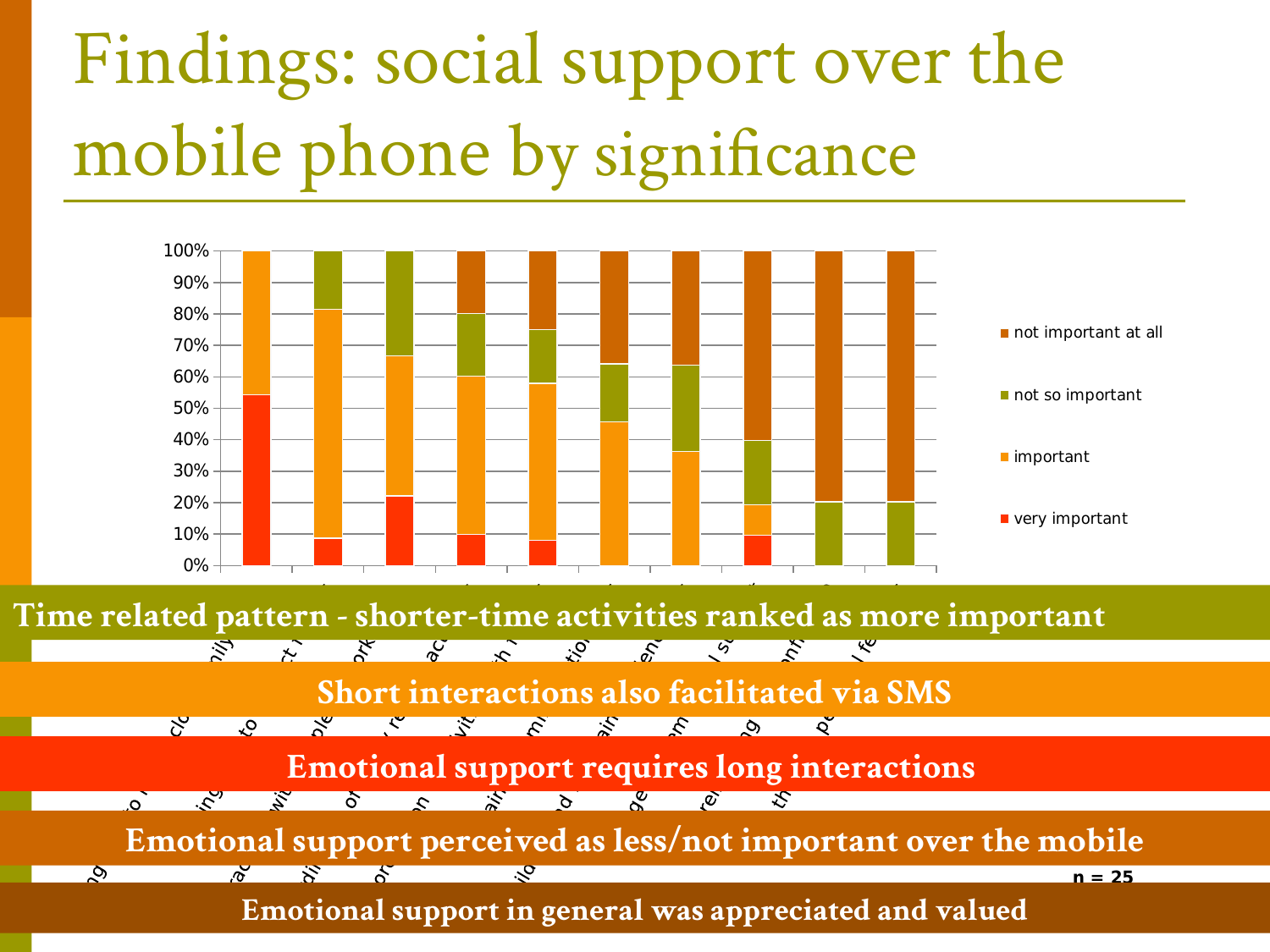

# Findings: social support over the mobile phone by significance

### Chart: n = 25

| Category | very important | important | not so important | not important at all |
|---|---|---|---|---|
| being able to locate close family members | 0.5 | 0.4200000000000003 | 0.0 | 0.0 |
| being able to contact friends | 0.08000000000000007 | 0.6700000000000025 | 0.17 | 0.0 |
| interactions with people for work purposes | 0.18000000000000024 | 0.3600000000000003 | 0.27 | 0.0 |
| coordination of family related activities | 0.09000000000000005 | 0.455 | 0.18000000000000024 | 0.18000000000000024 |
| coordination of activities with friends | 0.08000000000000007 | 0.5 | 0.17 | 0.25 |
| sustaining family relationships | 0.0 | 0.4200000000000003 | 0.17 | 0.33000000000000124 |
| building and maintaining friendships | 0.0 | 0.33000000000000124 | 0.25 | 0.33000000000000124 |
| getting emotional support | 0.08000000000000007 | 0.08000000000000007 | 0.17 | 0.5 |
| reinforcing self confidence | None | None | 0.17 | 0.6700000000000025 |
| work through personal feelings | None | None | 0.17 | 0.6700000000000025 |
Time related pattern - shorter-time activities ranked as more important
Short interactions also facilitated via SMS
Emotional support requires long interactions
Emotional support perceived as less/not important over the mobile
Emotional support in general was appreciated and valued